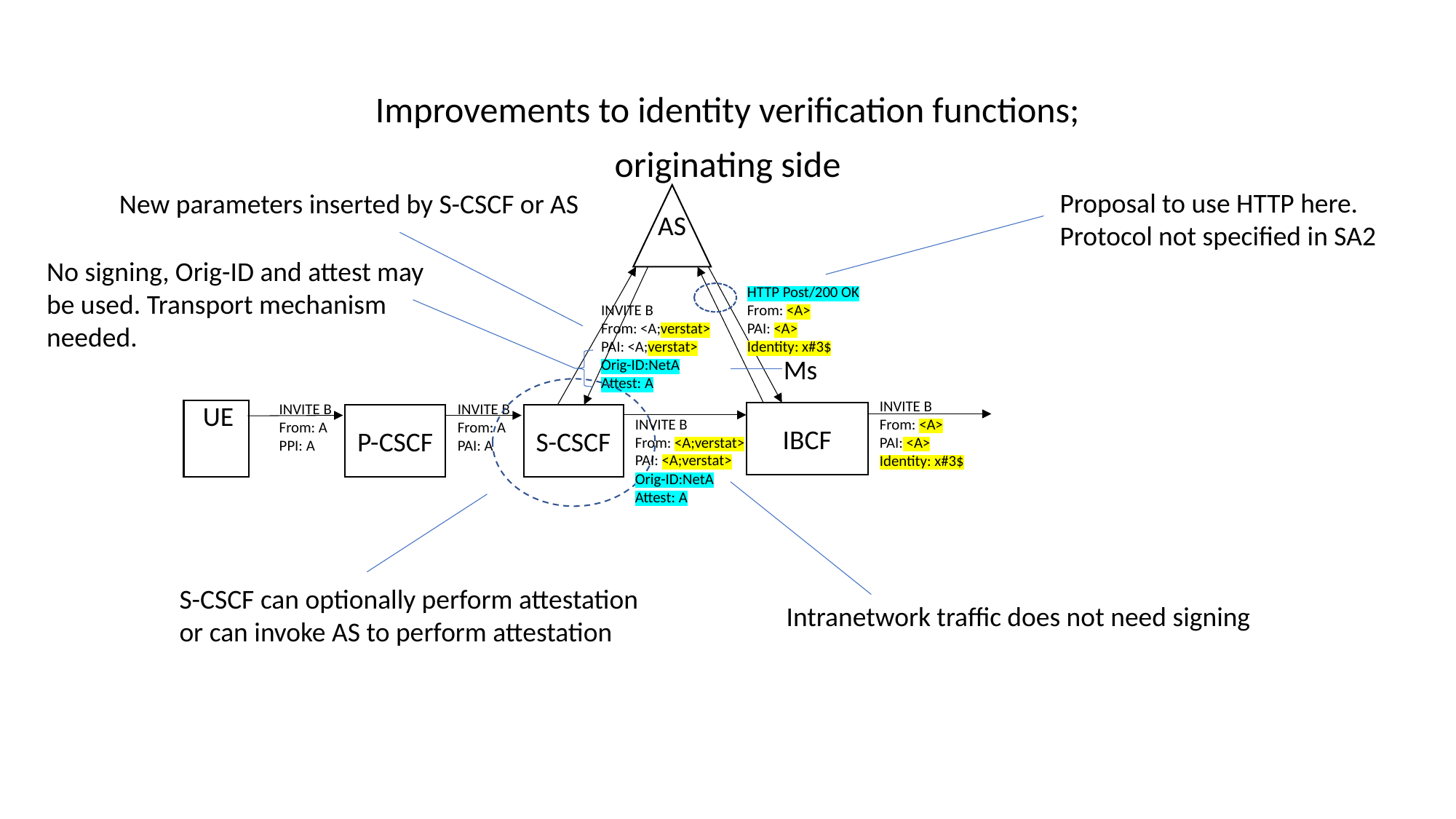

Improvements to identity verification functions;
originating side
Proposal to use HTTP here.
Protocol not specified in SA2
New parameters inserted by S-CSCF or AS

AS
No signing, Orig-ID and attest may be used. Transport mechanism needed.
HTTP Post/200 OK
From: <A>
PAI: <A>
Identity: x#3$

INVITE B
From: <A;verstat>
PAI: <A;verstat>
Orig-ID:NetA
Attest: A
Ms

INVITE B
From: <A>
PAI: <A>
Identity: x#3$
UE

INVITE B
From: A
PPI: A
INVITE B
From: A
PAI: A
IBCF
P-CSCF
S-CSCF
INVITE B
From: <A;verstat>
PAI: <A;verstat>
Orig-ID:NetA
Attest: A
S-CSCF can optionally perform attestation
or can invoke AS to perform attestation
Intranetwork traffic does not need signing